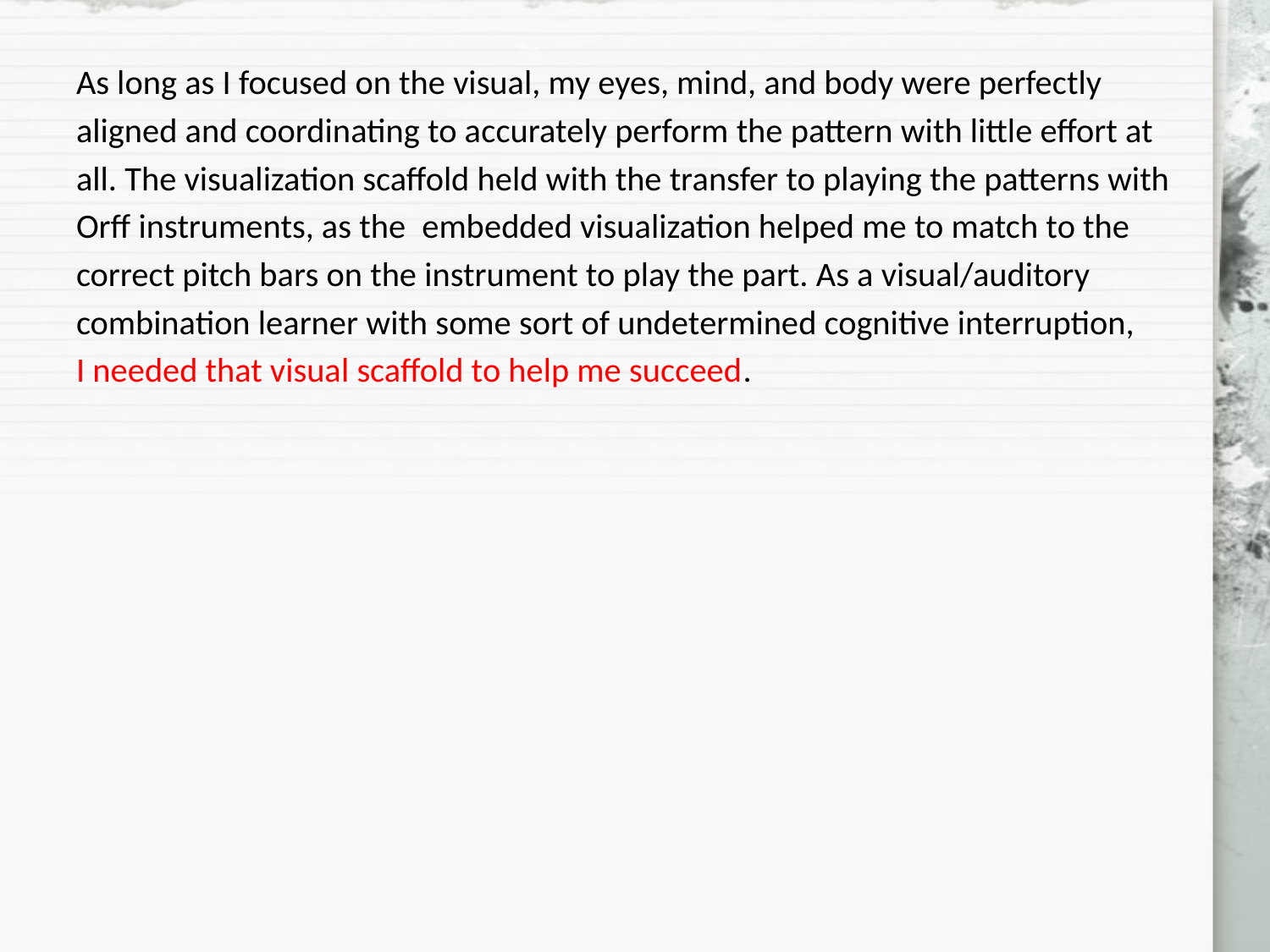

As long as I focused on the visual, my eyes, mind, and body were perfectly
aligned and coordinating to accurately perform the pattern with little effort at
all. The visualization scaffold held with the transfer to playing the patterns with
Orff instruments, as the  embedded visualization helped me to match to the
correct pitch bars on the instrument to play the part. As a visual/auditory
combination learner with some sort of undetermined cognitive interruption,
I needed that visual scaffold to help me succeed.